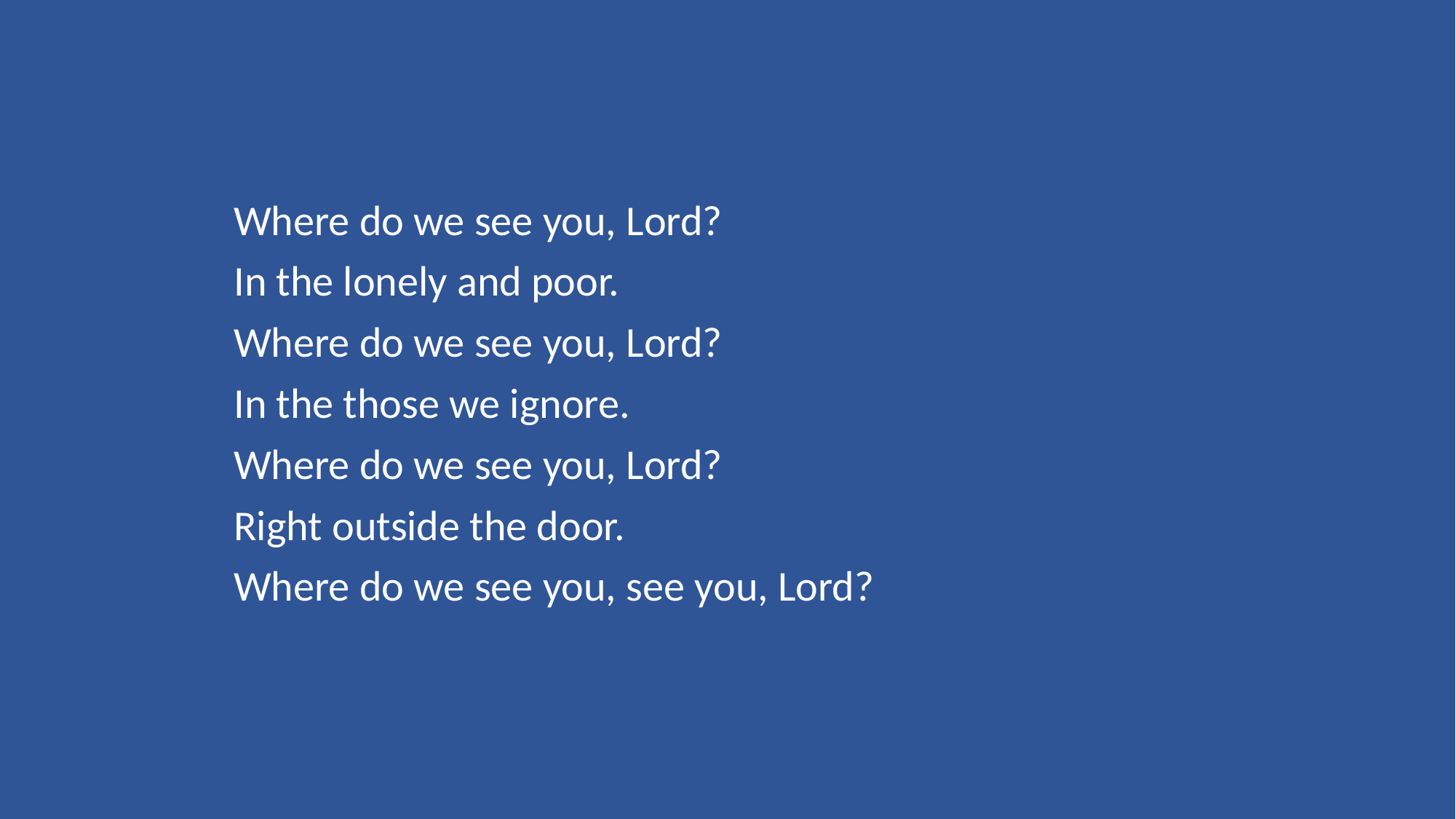

Where do we see you, Lord?
In the lonely and poor.
Where do we see you, Lord?
In the those we ignore.
Where do we see you, Lord?
Right outside the door.
Where do we see you, see you, Lord?